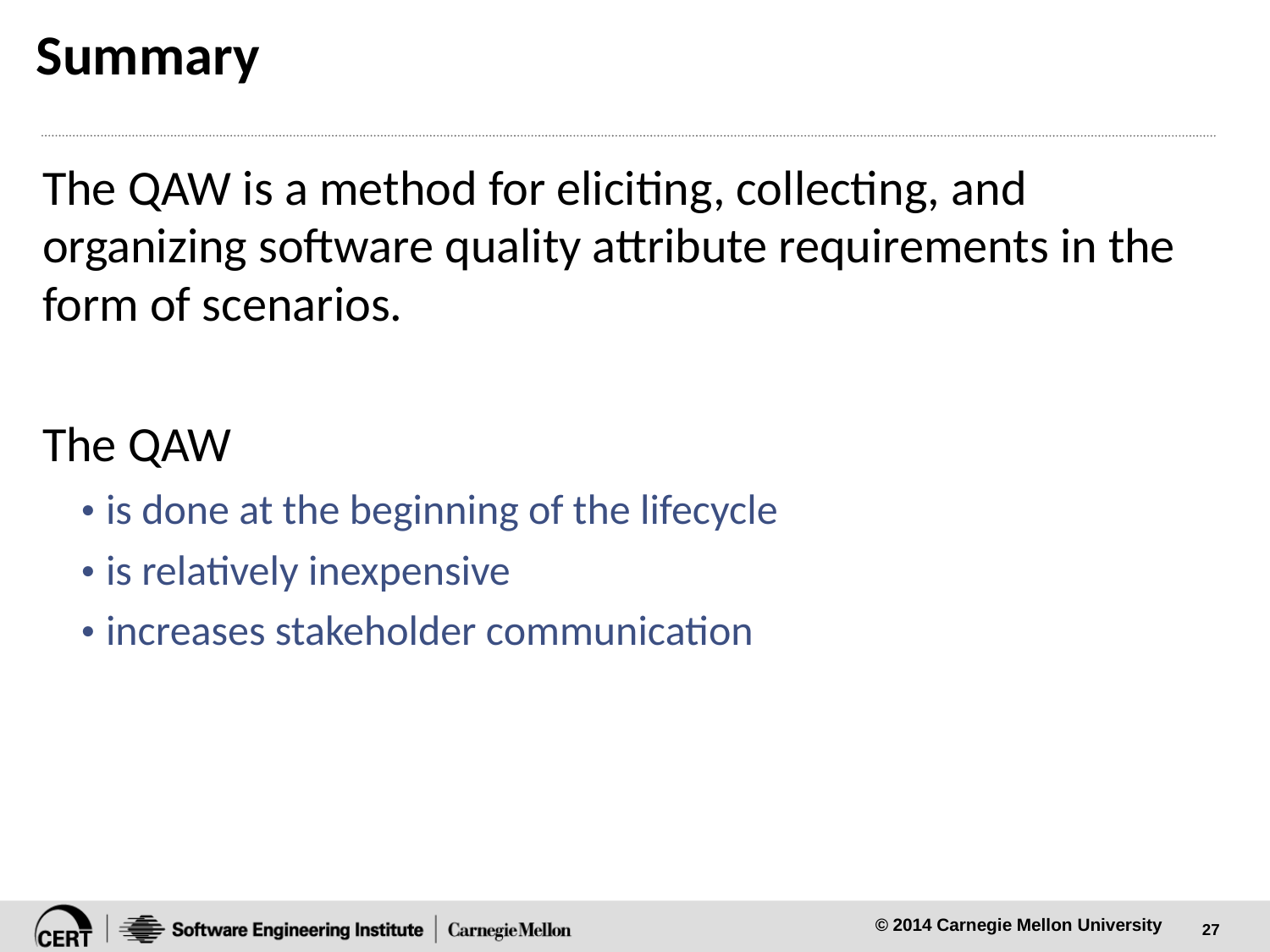

# Summary
The QAW is a method for eliciting, collecting, and organizing software quality attribute requirements in the form of scenarios.

The QAW
is done at the beginning of the lifecycle
is relatively inexpensive
increases stakeholder communication